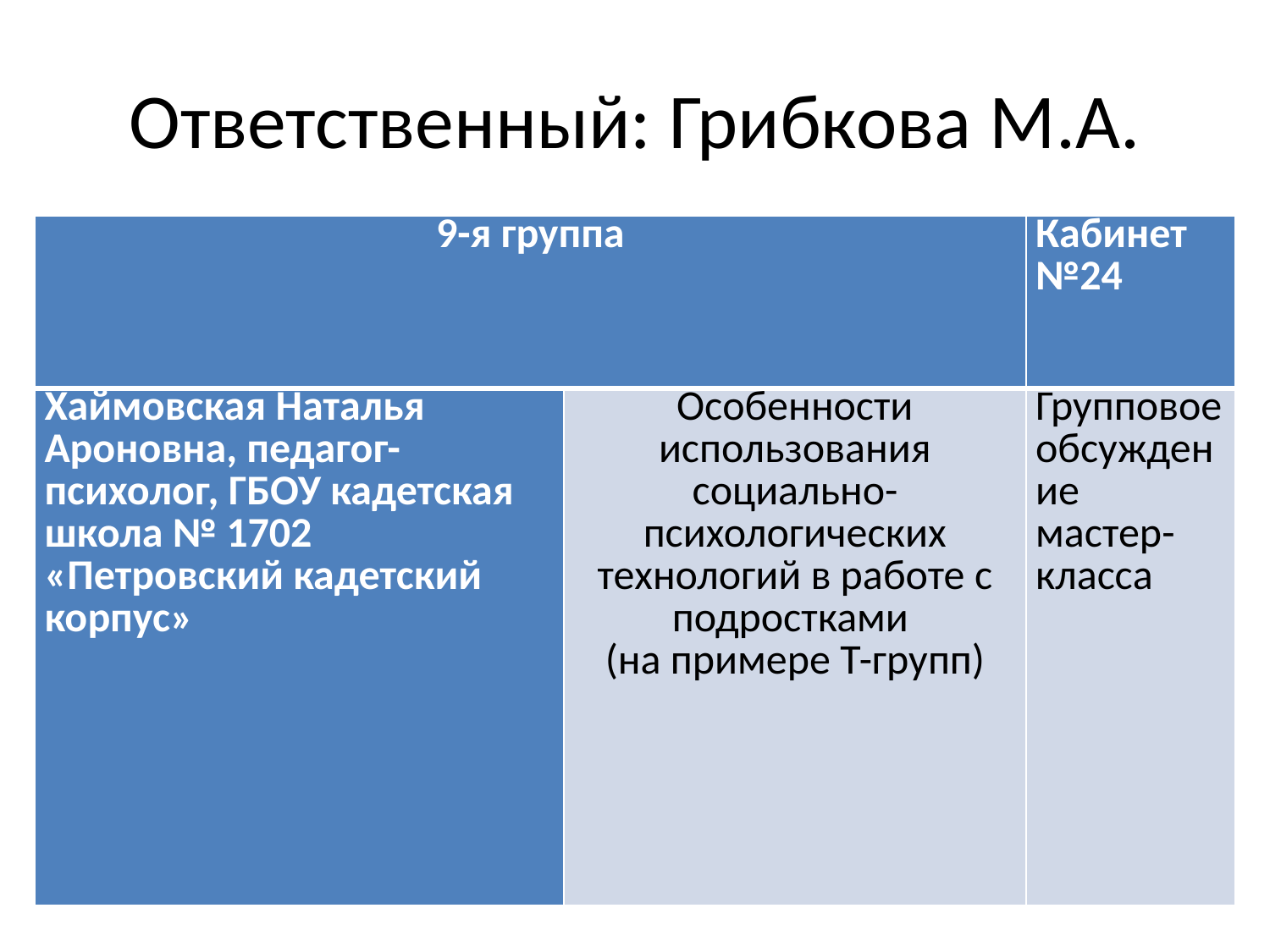

# Ответственный: Грибкова М.А.
| 9-я группа |  | Кабинет №24 |
| --- | --- | --- |
| Хаймовская Наталья Ароновна, педагог-психолог, ГБОУ кадетская школа № 1702 «Петровский кадетский корпус» | Особенности использования социально-психологических технологий в работе с подростками (на примере Т-групп) | Групповое обсуждение мастер-класса |